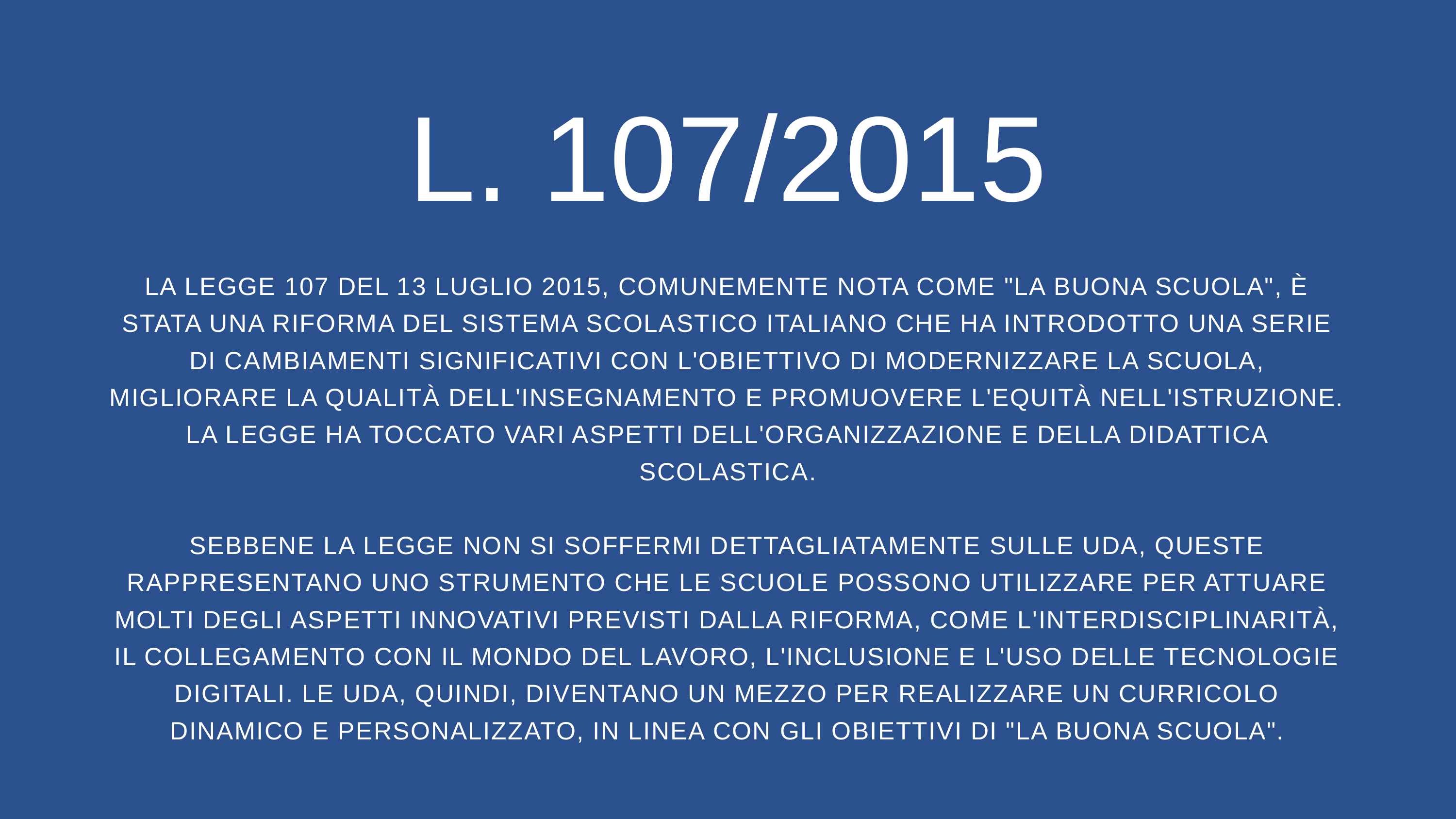

L. 107/2015
LA LEGGE 107 DEL 13 LUGLIO 2015, COMUNEMENTE NOTA COME "LA BUONA SCUOLA", È STATA UNA RIFORMA DEL SISTEMA SCOLASTICO ITALIANO CHE HA INTRODOTTO UNA SERIE DI CAMBIAMENTI SIGNIFICATIVI CON L'OBIETTIVO DI MODERNIZZARE LA SCUOLA, MIGLIORARE LA QUALITÀ DELL'INSEGNAMENTO E PROMUOVERE L'EQUITÀ NELL'ISTRUZIONE. LA LEGGE HA TOCCATO VARI ASPETTI DELL'ORGANIZZAZIONE E DELLA DIDATTICA SCOLASTICA.

SEBBENE LA LEGGE NON SI SOFFERMI DETTAGLIATAMENTE SULLE UDA, QUESTE RAPPRESENTANO UNO STRUMENTO CHE LE SCUOLE POSSONO UTILIZZARE PER ATTUARE MOLTI DEGLI ASPETTI INNOVATIVI PREVISTI DALLA RIFORMA, COME L'INTERDISCIPLINARITÀ, IL COLLEGAMENTO CON IL MONDO DEL LAVORO, L'INCLUSIONE E L'USO DELLE TECNOLOGIE DIGITALI. LE UDA, QUINDI, DIVENTANO UN MEZZO PER REALIZZARE UN CURRICOLO DINAMICO E PERSONALIZZATO, IN LINEA CON GLI OBIETTIVI DI "LA BUONA SCUOLA".